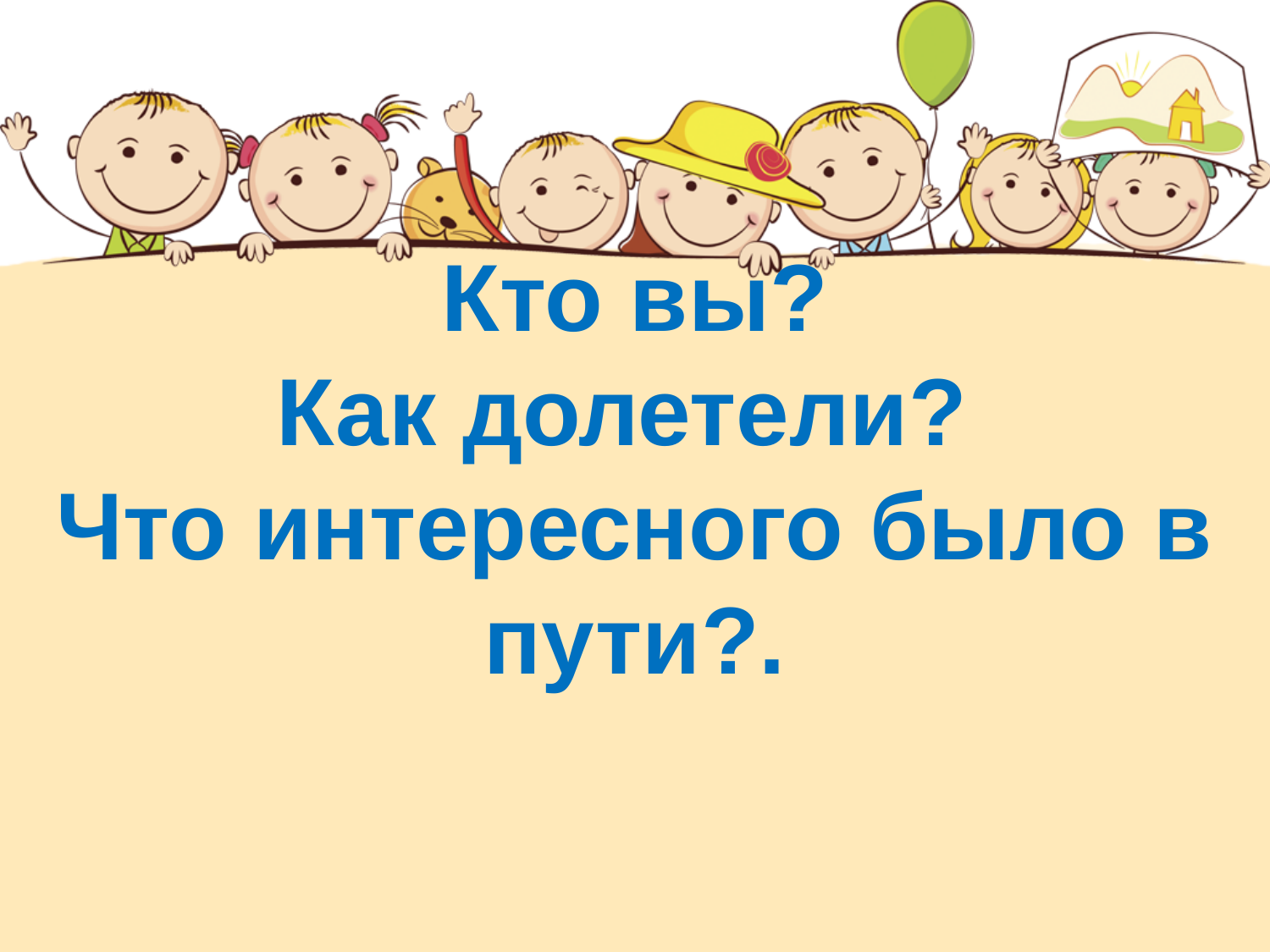

Кто вы?
Как долетели?
Что интересного было в пути?.